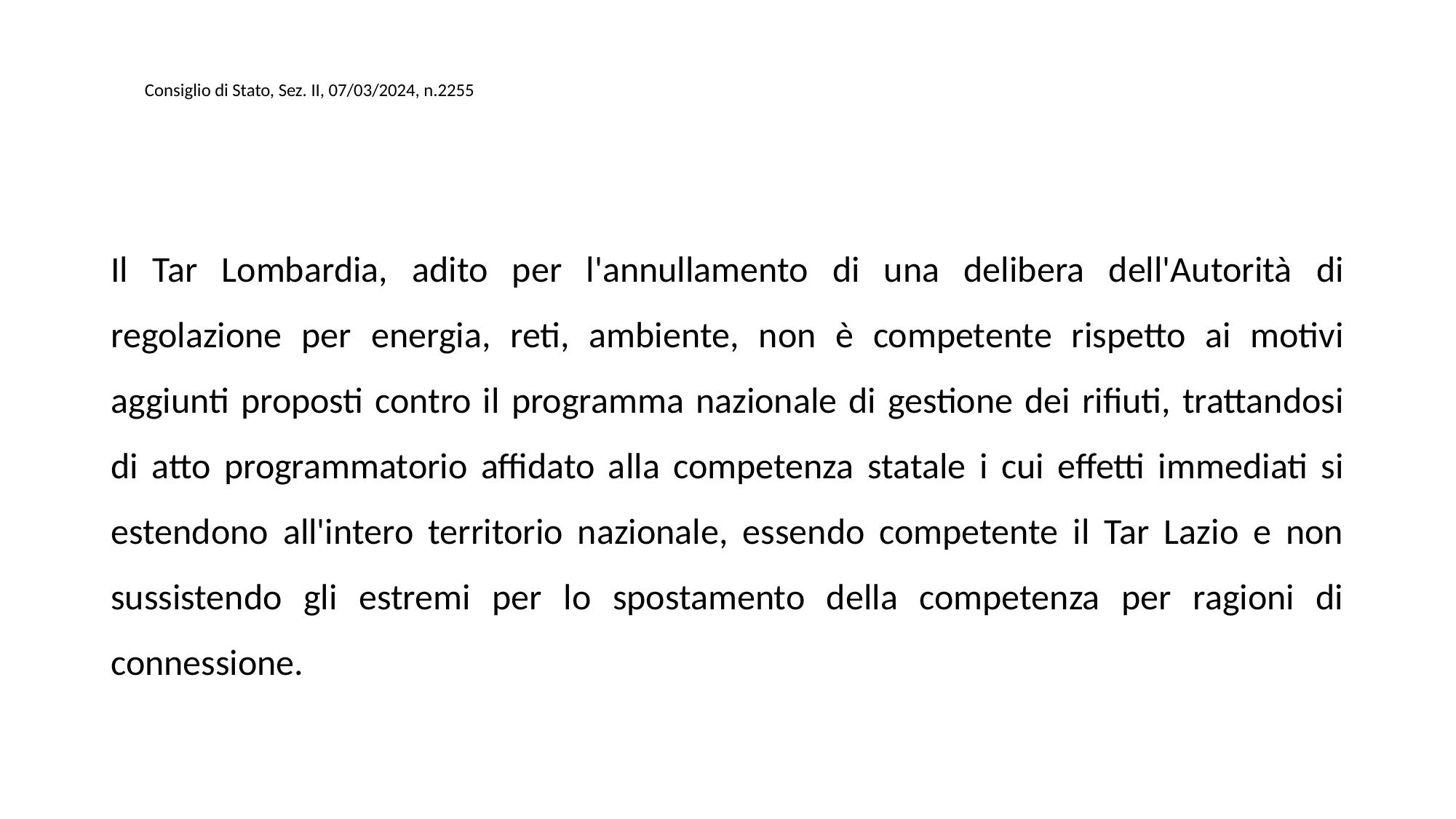

# Consiglio di Stato, Sez. II, 07/03/2024, n.2255
Il Tar Lombardia, adito per l'annullamento di una delibera dell'Autorità di regolazione per energia, reti, ambiente, non è competente rispetto ai motivi aggiunti proposti contro il programma nazionale di gestione dei rifiuti, trattandosi di atto programmatorio affidato alla competenza statale i cui effetti immediati si estendono all'intero territorio nazionale, essendo competente il Tar Lazio e non sussistendo gli estremi per lo spostamento della competenza per ragioni di connessione.